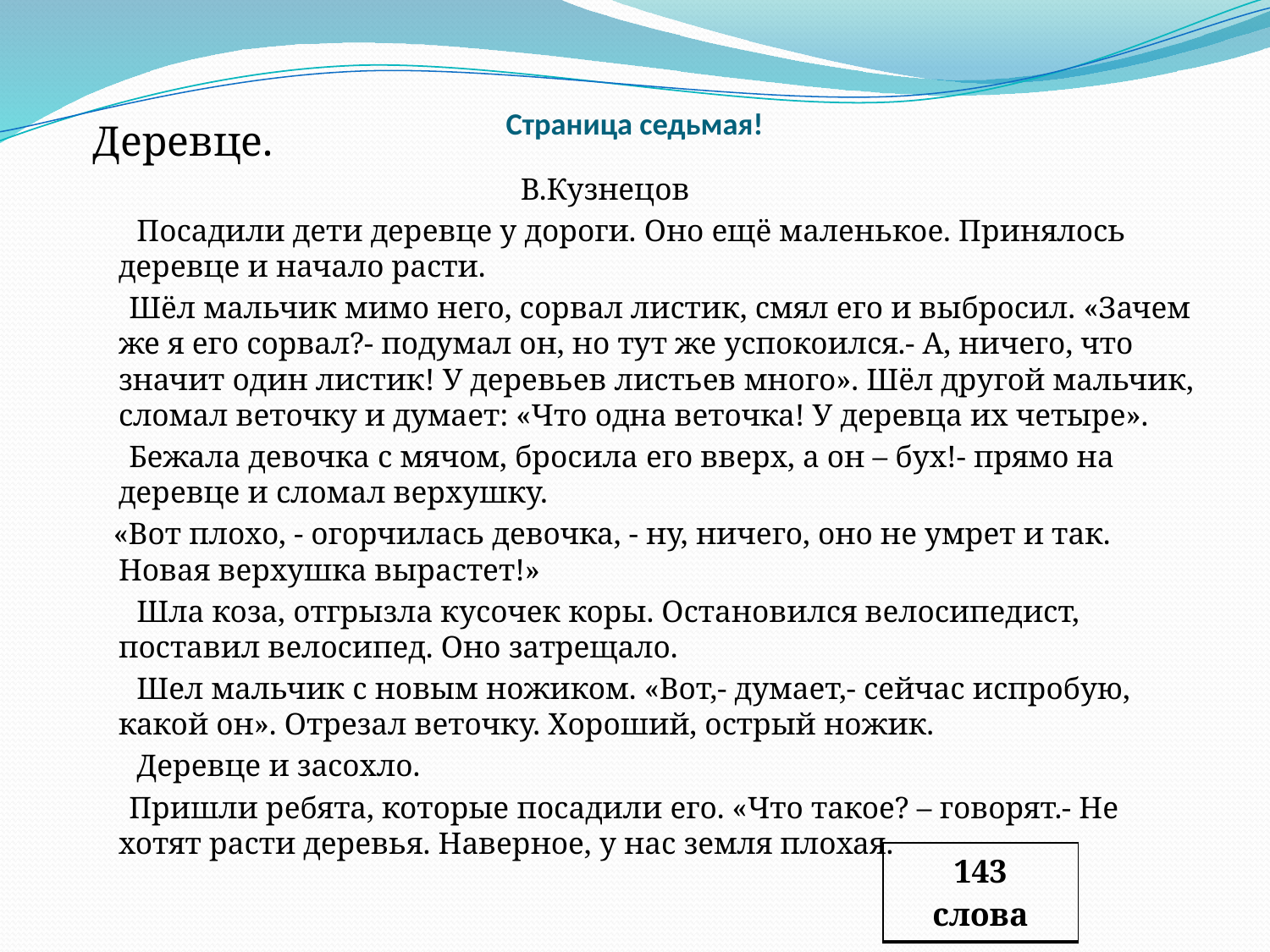

# Страница седьмая!
 Деревце.
                                                        В.Кузнецов
       Посадили дети деревце у дороги. Оно ещё маленькое. Принялось деревце и начало расти.
      Шёл мальчик мимо него, сорвал листик, смял его и выбросил. «Зачем же я его сорвал?- подумал он, но тут же успокоился.- А, ничего, что значит один листик! У деревьев листьев много». Шёл другой мальчик, сломал веточку и думает: «Что одна веточка! У деревца их четыре».
      Бежала девочка с мячом, бросила его вверх, а он – бух!- прямо на деревце и сломал верхушку.
    «Вот плохо, - огорчилась девочка, - ну, ничего, оно не умрет и так. Новая верхушка вырастет!»
       Шла коза, отгрызла кусочек коры. Остановился велосипедист, поставил велосипед. Оно затрещало.
       Шел мальчик с новым ножиком. «Вот,- думает,- сейчас испробую, какой он». Отрезал веточку. Хороший, острый ножик.
       Деревце и засохло.
      Пришли ребята, которые посадили его. «Что такое? – говорят.- Не хотят расти деревья. Наверное, у нас земля плохая.

| 143 слова |
| --- |